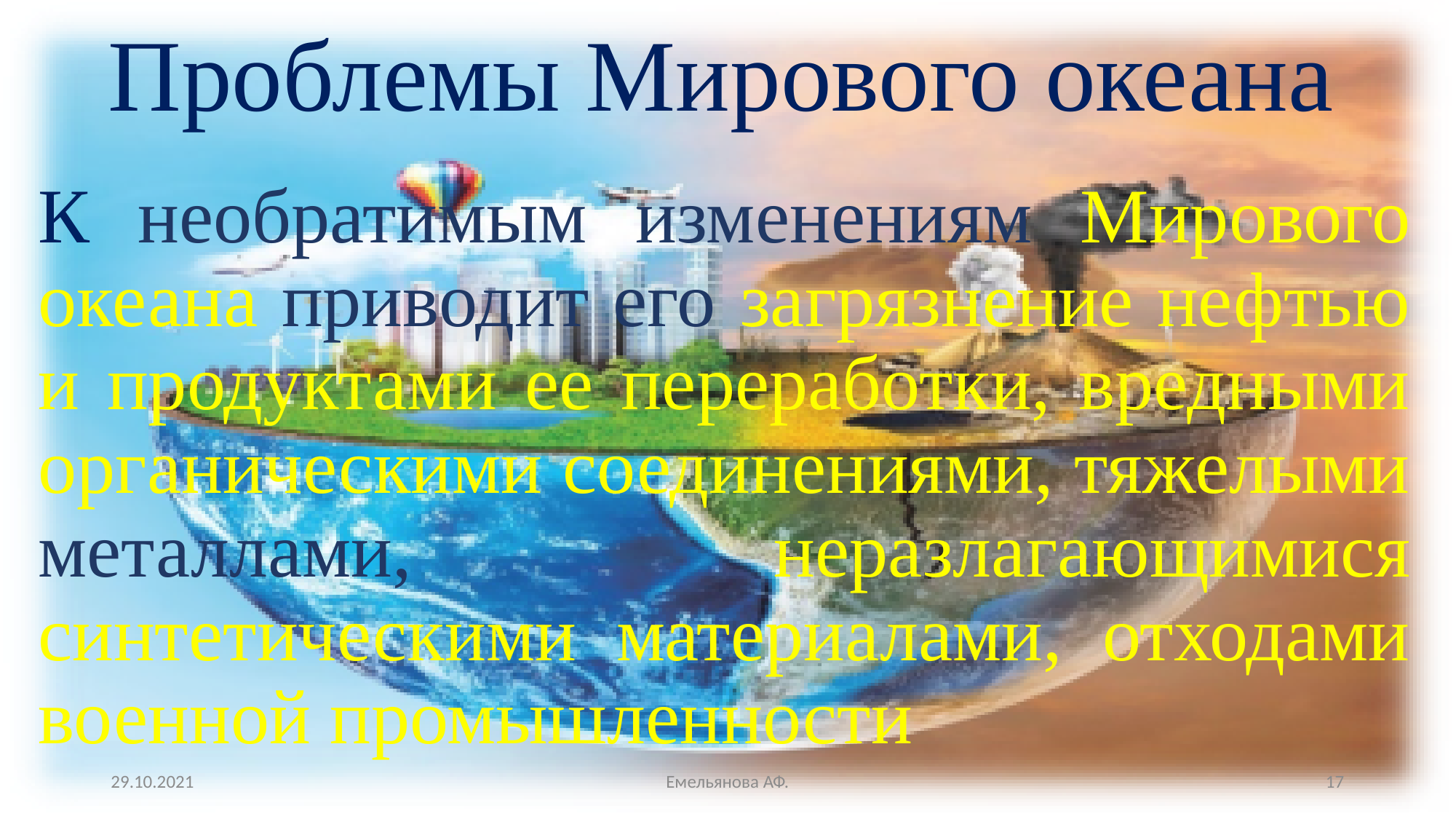

# Проблемы Мирового океана
К необратимым изменениям Мирового океана приводит его загрязнение нефтью и продуктами ее переработки, вредными органическими соединениями, тяжелыми металлами, неразлагающимися синтетическими материалами, отходами военной промышленности
29.10.2021
Емельянова АФ.
17